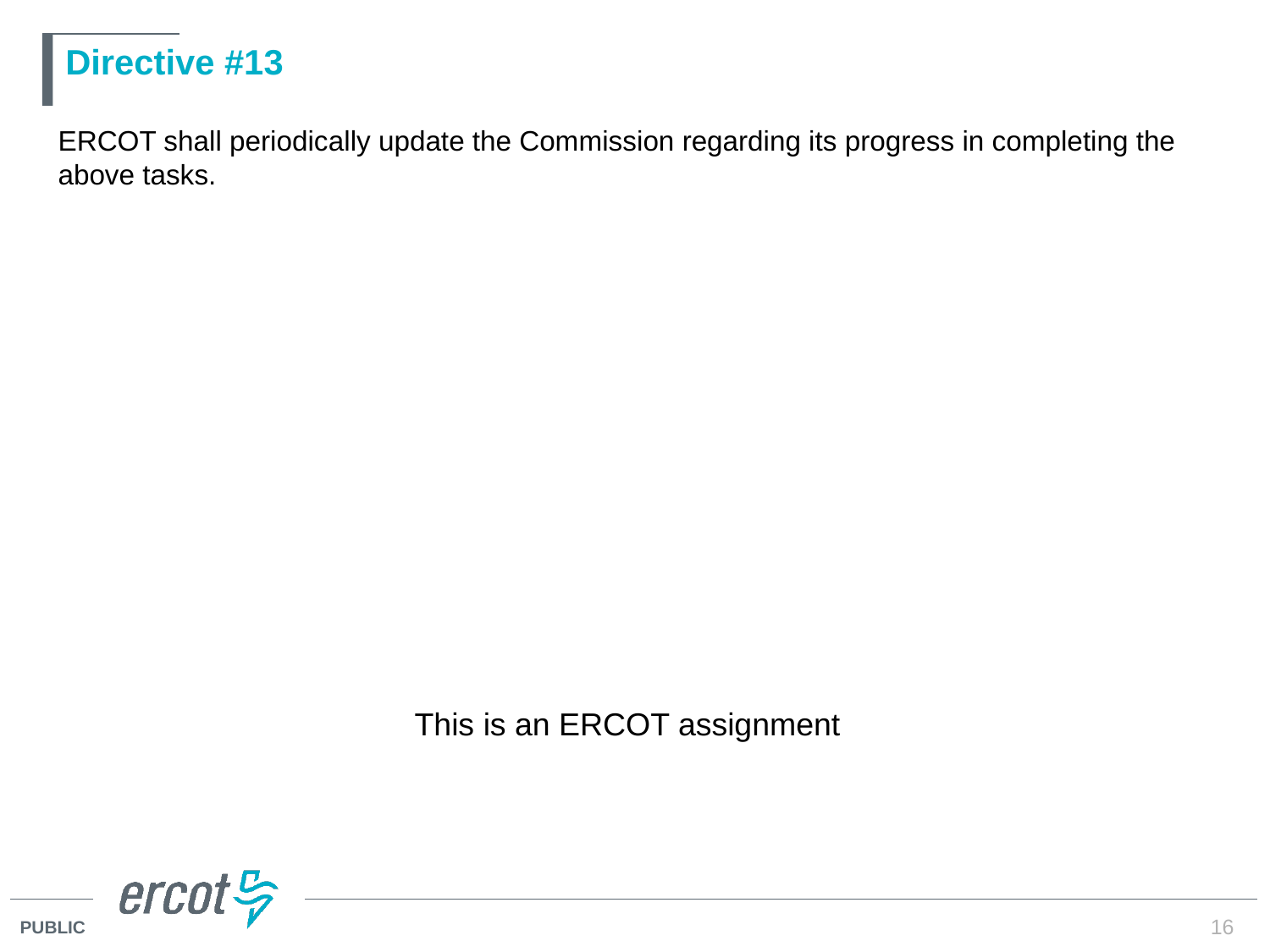

# Directive #13
ERCOT shall periodically update the Commission regarding its progress in completing the above tasks.

This is an ERCOT assignment
16